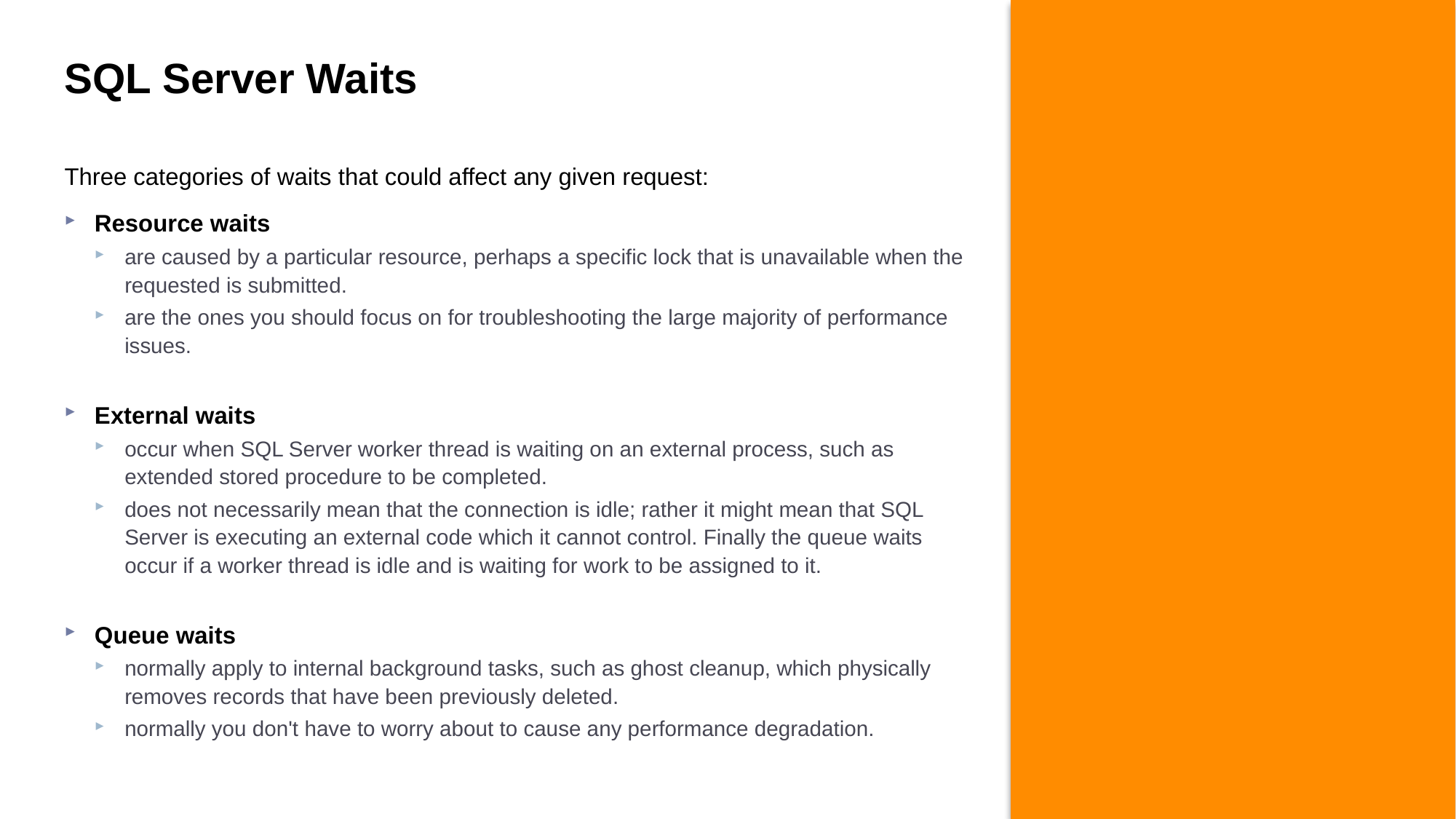

# SQL Server Waits
Three categories of waits that could affect any given request:
Resource waits
are caused by a particular resource, perhaps a specific lock that is unavailable when the requested is submitted.
are the ones you should focus on for troubleshooting the large majority of performance issues.

External waits
occur when SQL Server worker thread is waiting on an external process, such as extended stored procedure to be completed.
does not necessarily mean that the connection is idle; rather it might mean that SQL Server is executing an external code which it cannot control. Finally the queue waits occur if a worker thread is idle and is waiting for work to be assigned to it.

Queue waits
normally apply to internal background tasks, such as ghost cleanup, which physically removes records that have been previously deleted.
normally you don't have to worry about to cause any performance degradation.